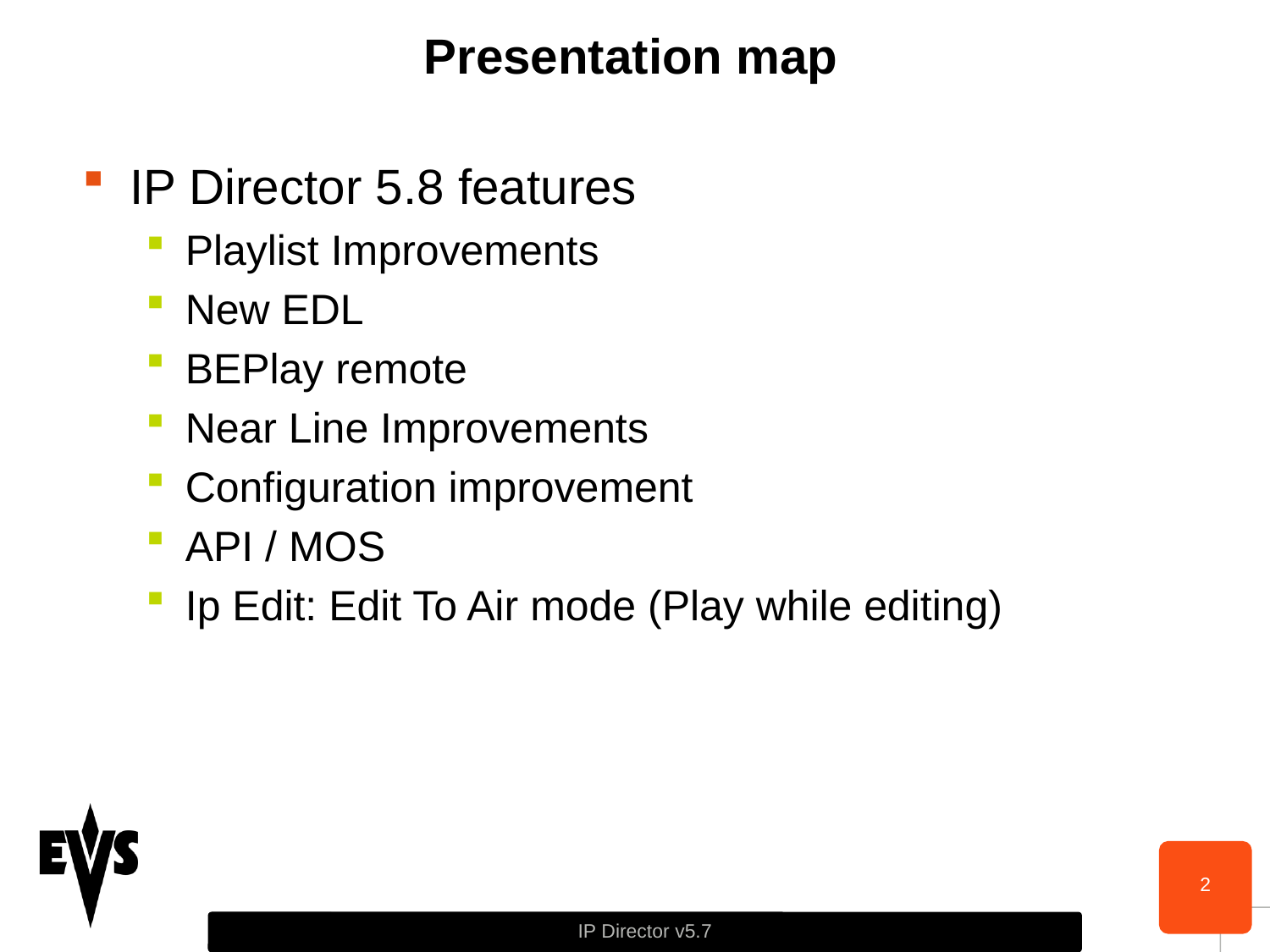

# Presentation map
IP Director 5.8 features
Playlist Improvements
New EDL
BEPlay remote
Near Line Improvements
Configuration improvement
API / MOS
Ip Edit: Edit To Air mode (Play while editing)
IP Director v5.7